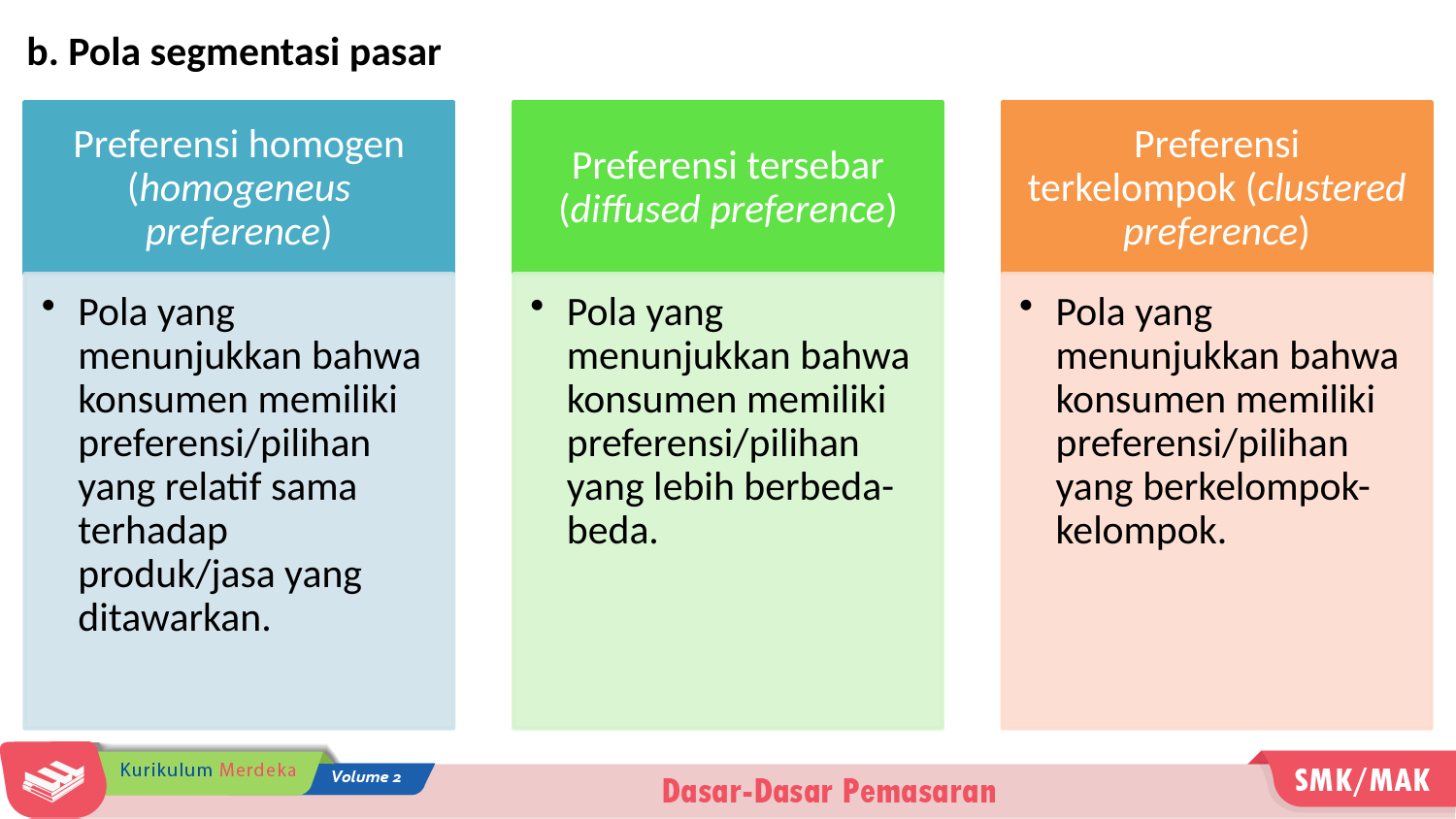

b. Pola segmentasi pasar
Preferensi homogen (homogeneus preference)
Pola yang menunjukkan bahwa konsumen memiliki preferensi/pilihan yang relatif sama terhadap produk/jasa yang ditawarkan.
Preferensi tersebar (diffused preference)
Pola yang menunjukkan bahwa konsumen memiliki preferensi/pilihan yang lebih berbeda-beda.
Preferensi terkelompok (clustered preference)
Pola yang menunjukkan bahwa konsumen memiliki preferensi/pilihan yang berkelompok-kelompok.